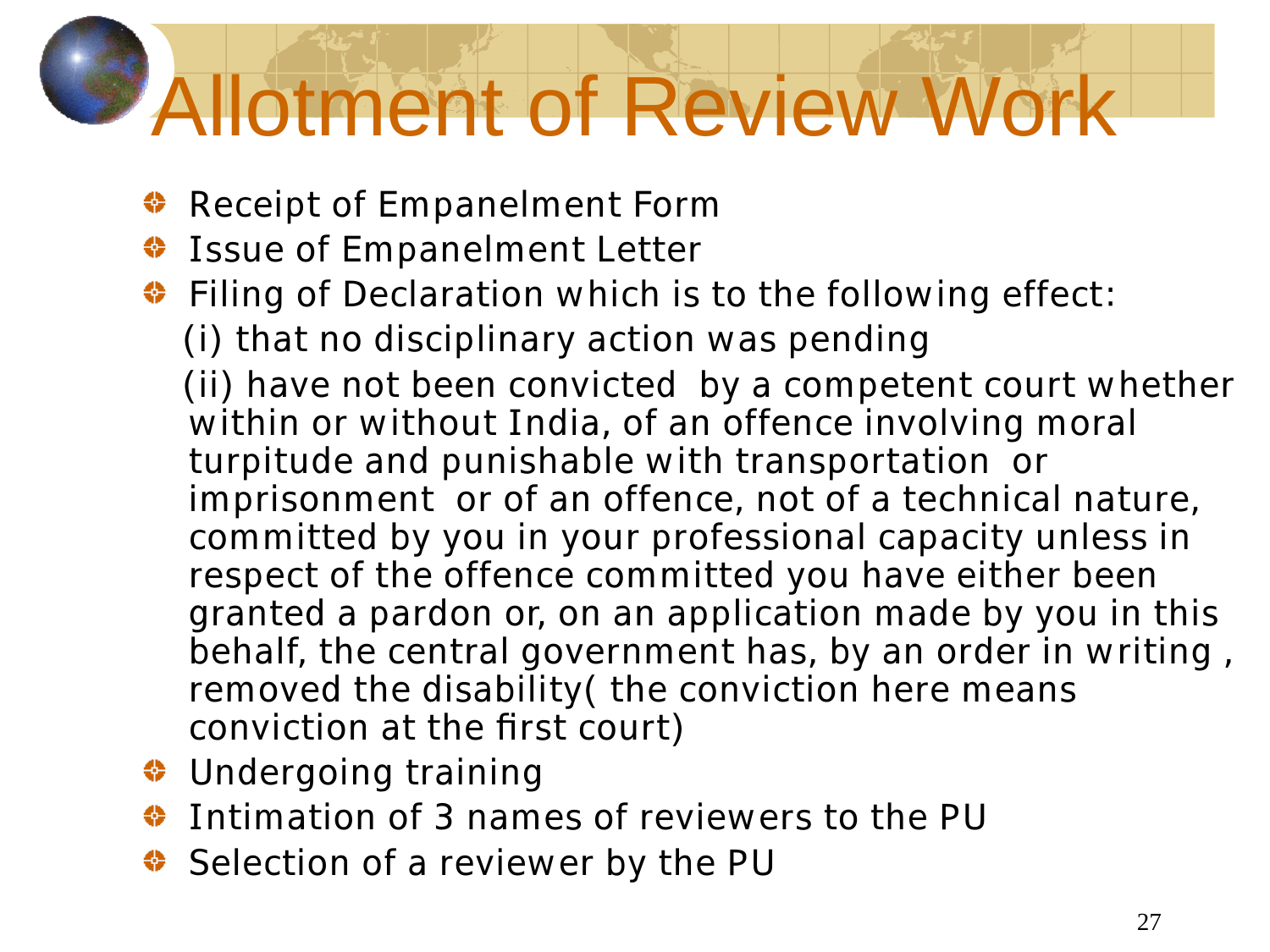

# Allotment of Review Work
Receipt of Empanelment Form
Issue of Empanelment Letter
Filing of Declaration which is to the following effect:
    (i) that no disciplinary action was pending
    (ii) have not been convicted  by a competent court whether within or without India, of an offence involving moral turpitude and punishable with transportation  or imprisonment  or of an offence, not of a technical nature, committed by you in your professional capacity unless in respect of the offence committed you have either been granted a pardon or, on an application made by you in this behalf, the central government has, by an order in writing , removed the disability( the conviction here means conviction at the first court)
Undergoing training
Intimation of 3 names of reviewers to the PU
Selection of a reviewer by the PU
27